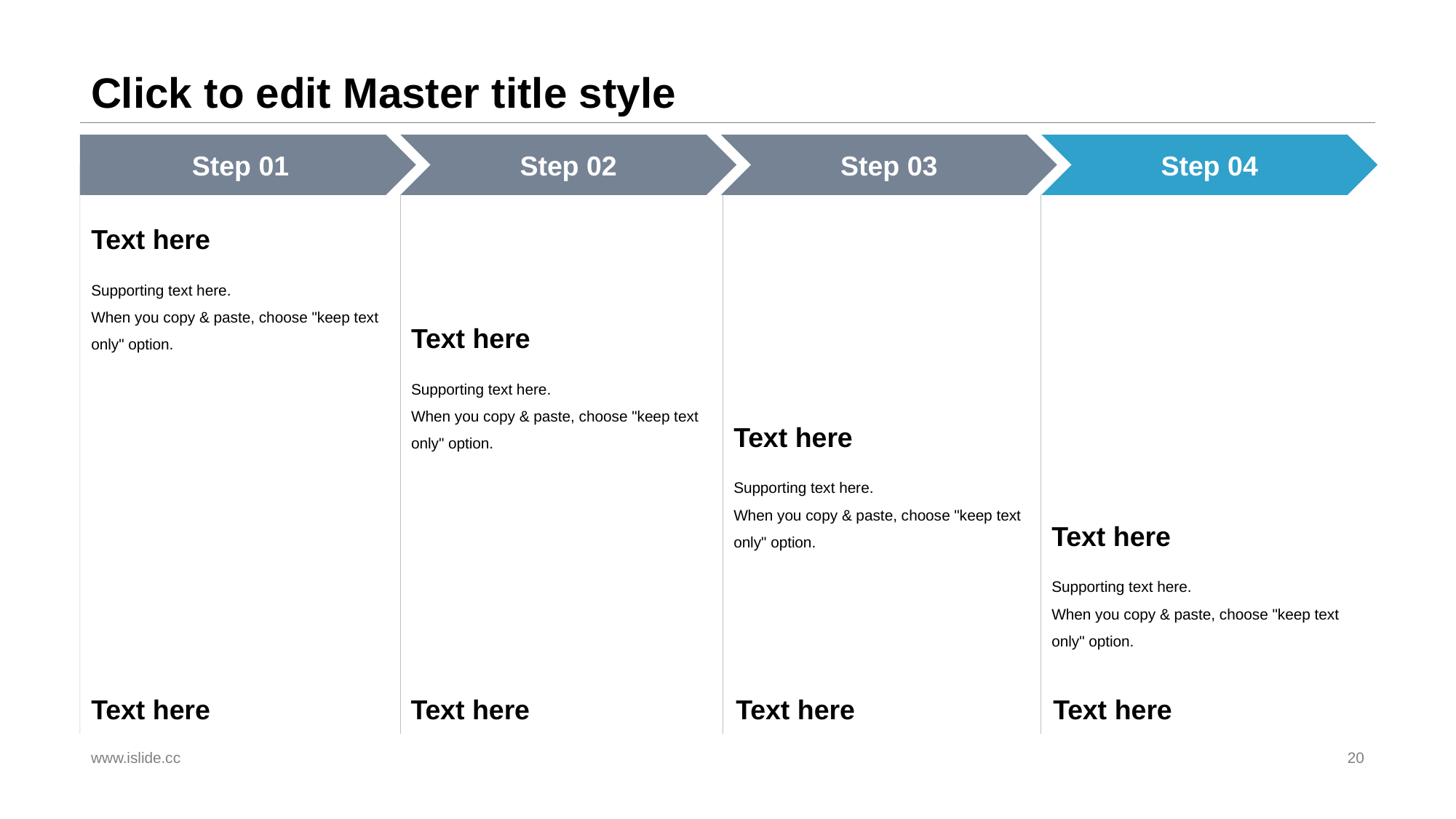

# Click to edit Master title style
Step 01
Step 02
Step 03
Step 04
Text here
Supporting text here.
When you copy & paste, choose "keep text only" option.
Text here
Supporting text here.
When you copy & paste, choose "keep text only" option.
Text here
Supporting text here.
When you copy & paste, choose "keep text only" option.
Text here
Supporting text here.
When you copy & paste, choose "keep text only" option.
Text here
Text here
Text here
Text here
www.islide.cc
20